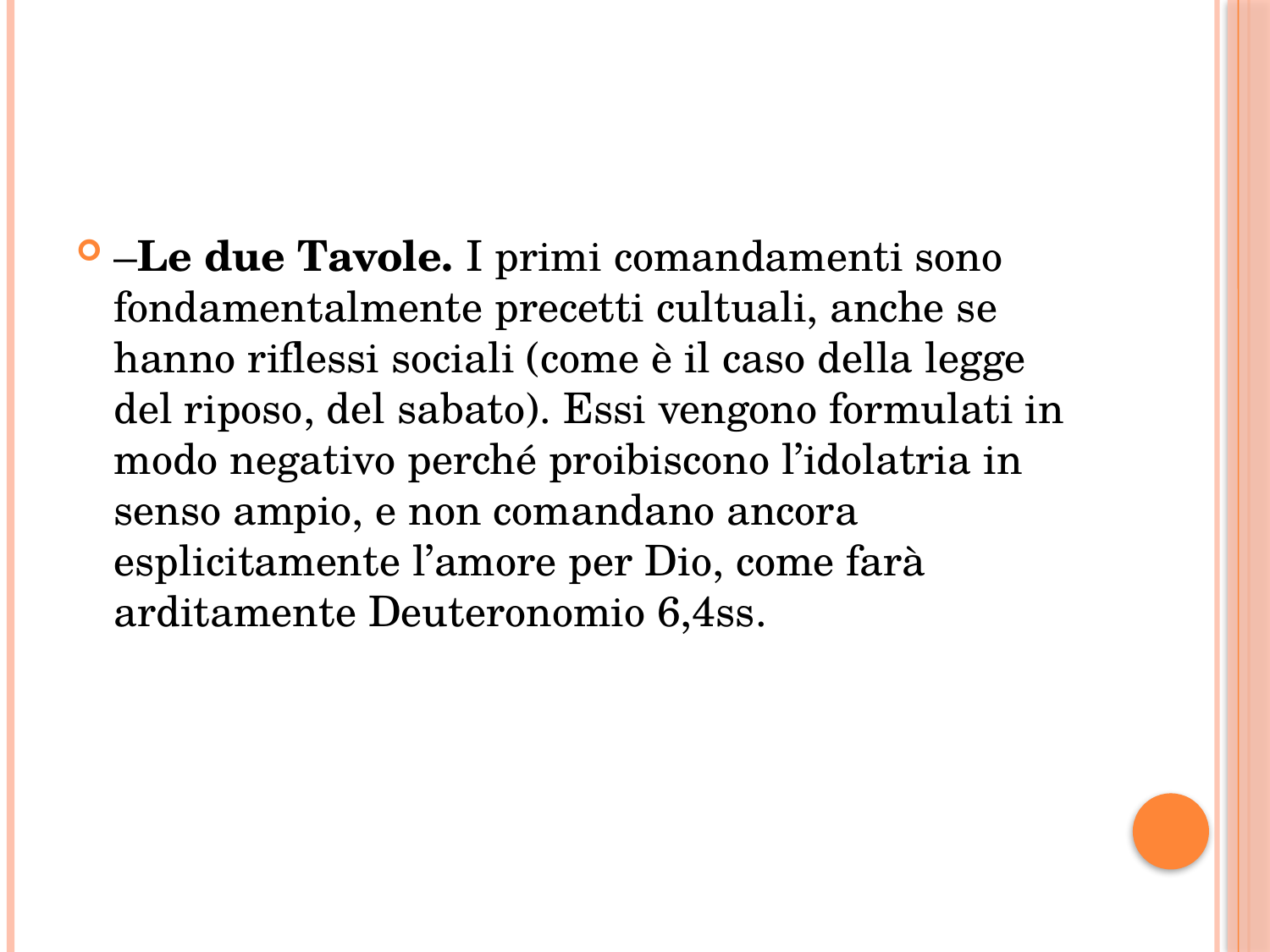

#
–Le due Tavole. I primi comandamenti sono fondamentalmente precetti cultuali, anche se hanno riflessi sociali (come è il caso della legge del riposo, del sabato). Essi vengono formulati in modo negativo perché proibiscono l’idolatria in senso ampio, e non comandano ancora esplicitamente l’amore per Dio, come farà arditamente Deuteronomio 6,4ss.